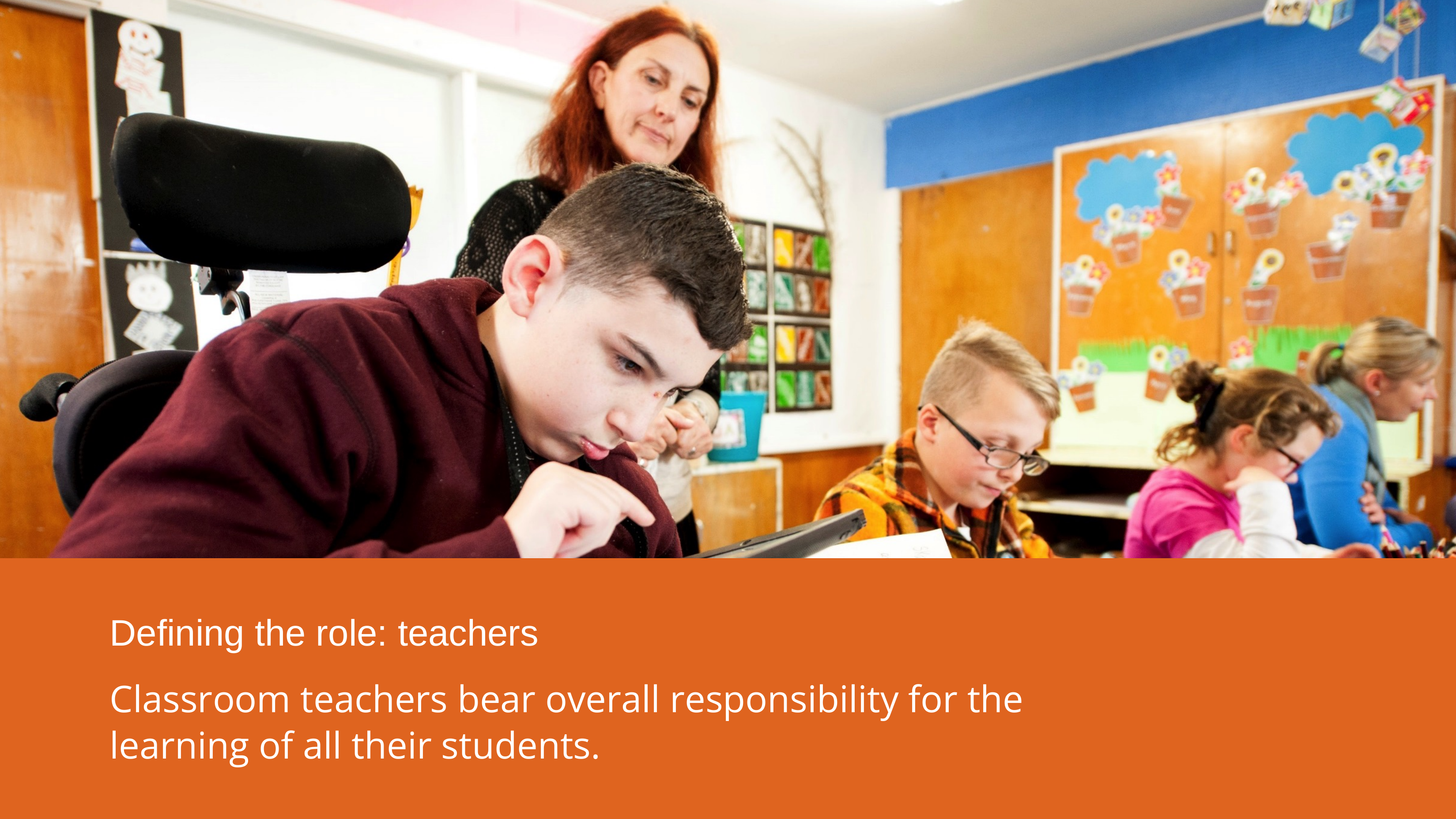

Defining the role: teachers
Classroom teachers bear overall responsibility for the learning of all their students.